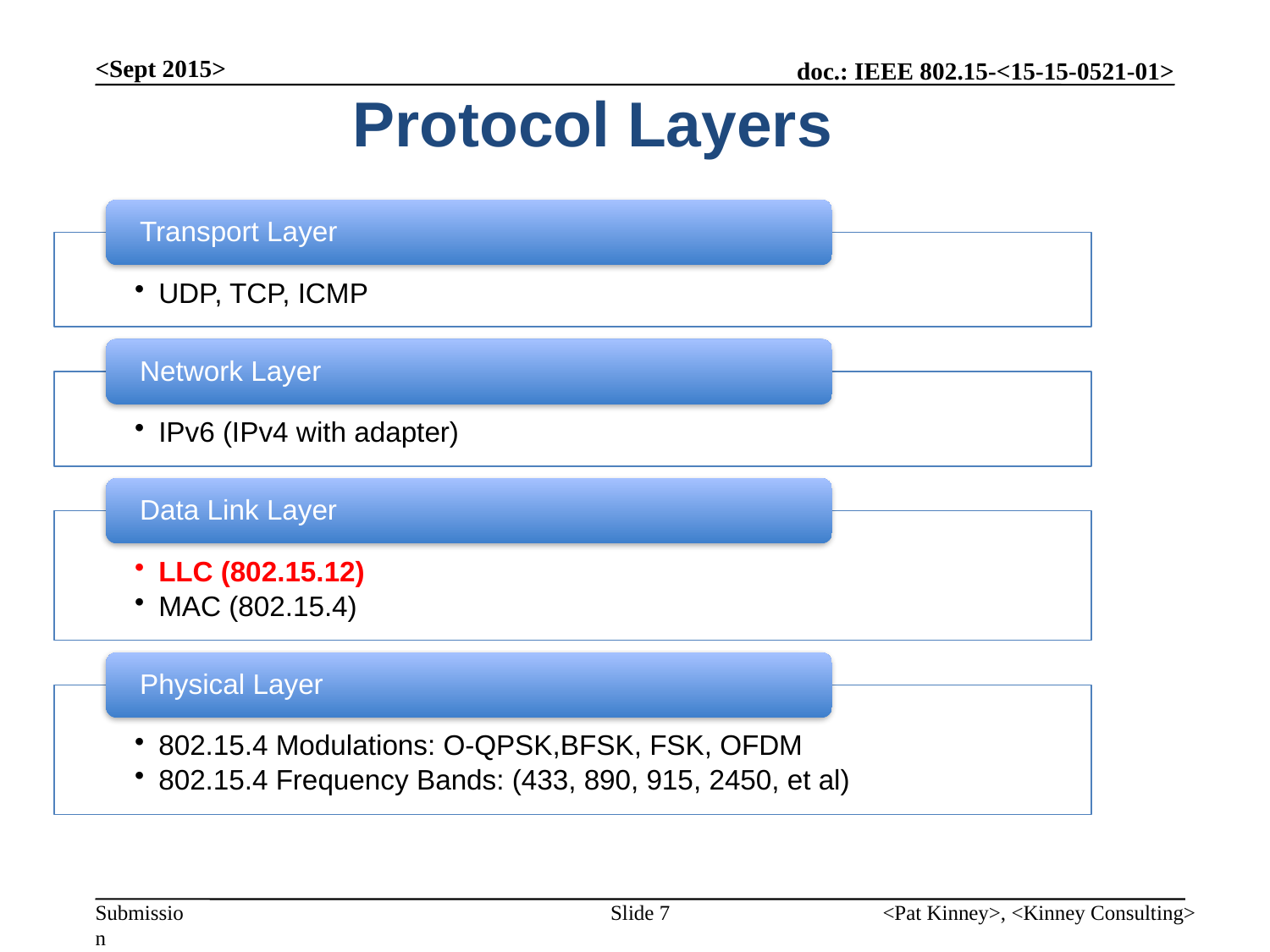

<Sept 2015>
# Protocol Layers
UDP, TCP, ICMP
Transport Layer
IPv6 (IPv4 with adapter)
Network Layer
LLC (802.15.12)
MAC (802.15.4)
Data Link Layer
802.15.4 Modulations: O-QPSK,BFSK, FSK, OFDM
802.15.4 Frequency Bands: (433, 890, 915, 2450, et al)
Physical Layer
Slide 7
<Pat Kinney>, <Kinney Consulting>